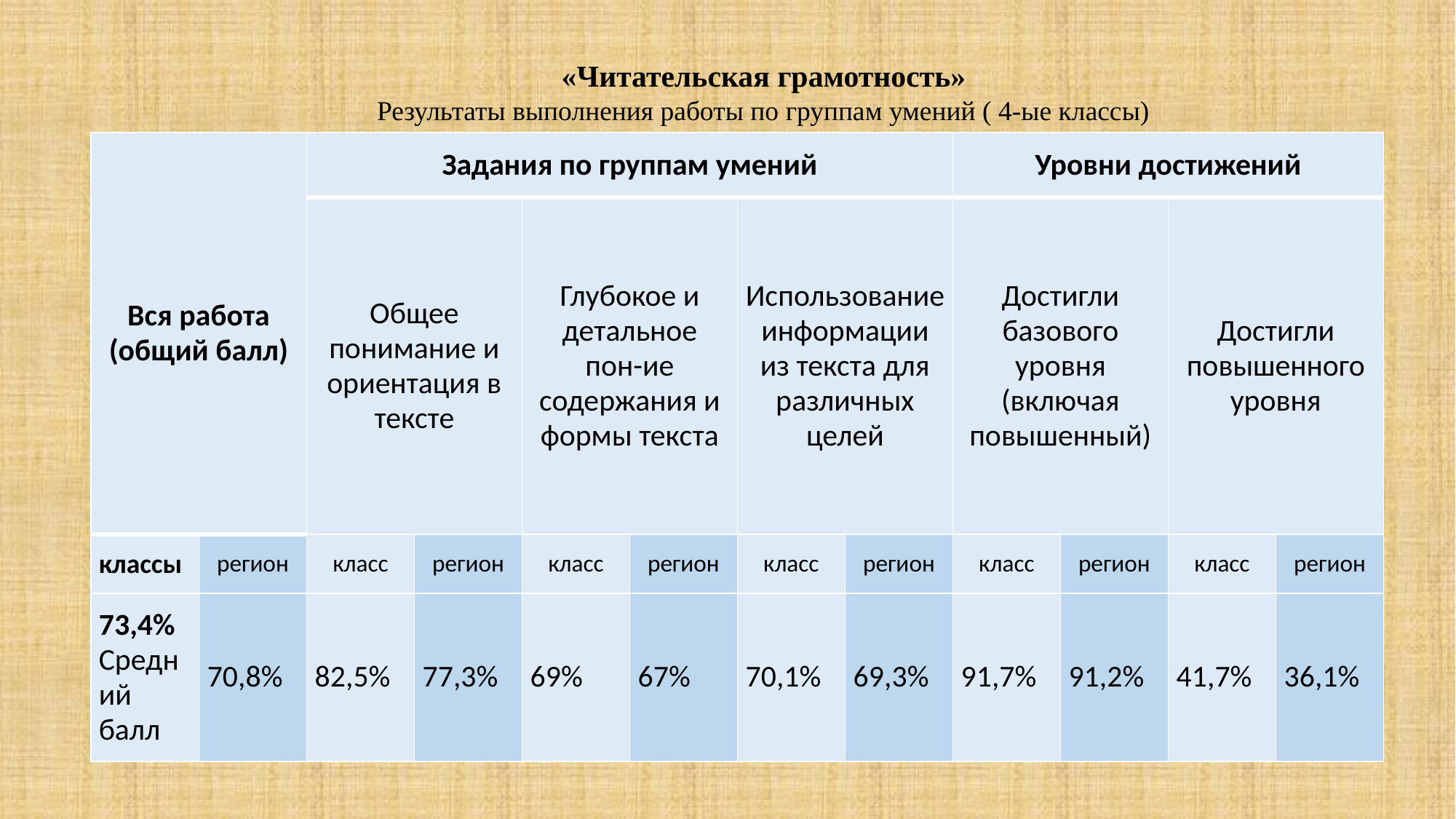

«Читательская грамотность»
Результаты выполнения работы по группам умений ( 4-ые классы)
| Вся работа (общий балл) |  | Задания по группам умений |  |  |  |  |  | Уровни достижений |  |  |  |
| --- | --- | --- | --- | --- | --- | --- | --- | --- | --- | --- | --- |
|  |  | Общее понимание и ориентация в тексте |  | Глубокое и детальное пон-ие содержания и формы текста |  | Использование информации из текста для различных целей |  | Достигли базового уровня (включая повышенный) |  | Достигли повышенного уровня |  |
| классы | регион | класс | регион | класс | регион | класс | регион | класс | регион | класс | регион |
| 73,4% Средний балл | 70,8% | 82,5% | 77,3% | 69% | 67% | 70,1% | 69,3% | 91,7% | 91,2% | 41,7% | 36,1% |